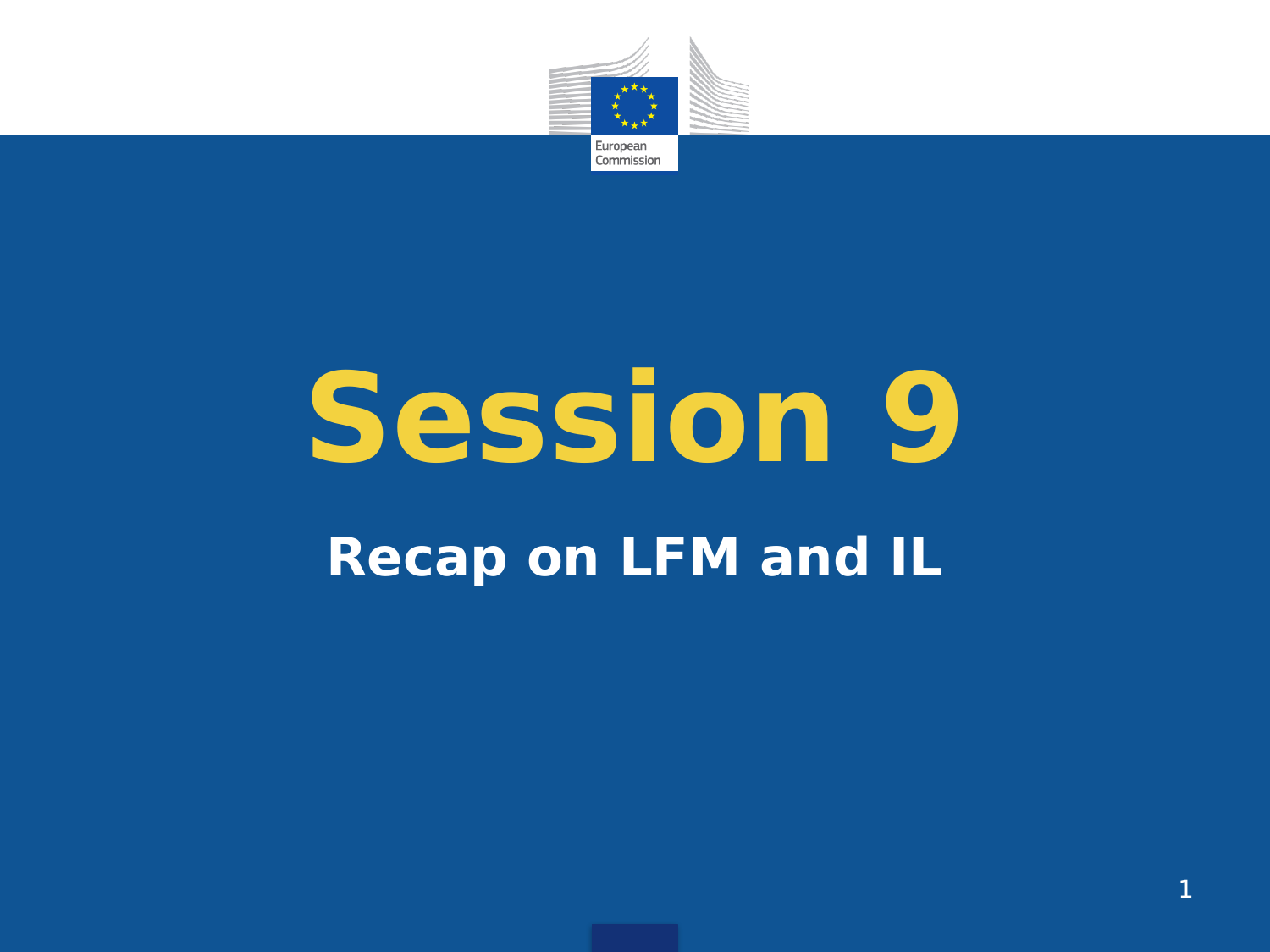

# Session 9
Recap on LFM and IL
1